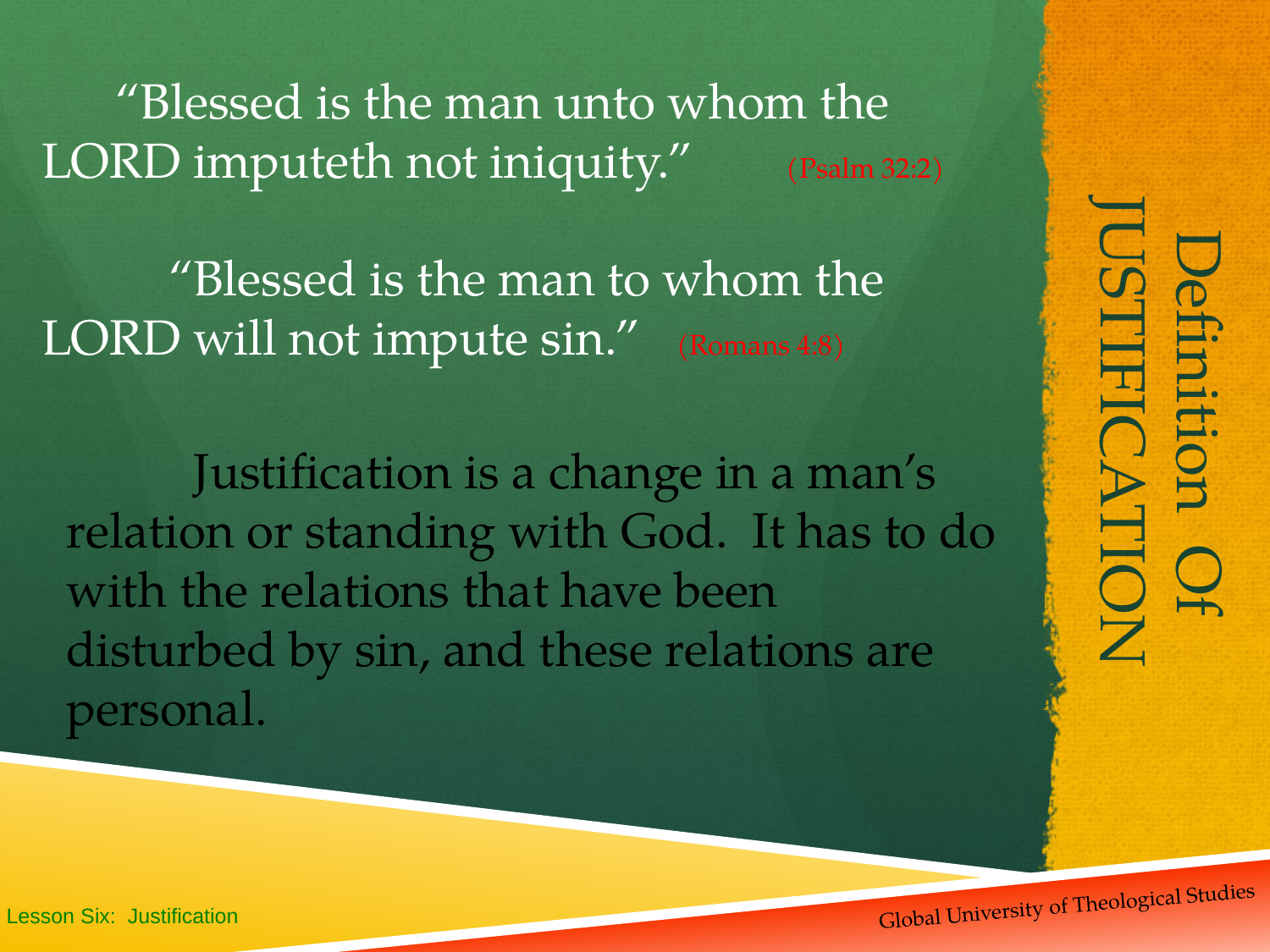

# Definition  Of  JUSTIFICATION
      “Blessed is the man unto whom the LORD imputeth not iniquity.”        (Psalm 32:2)

	“Blessed is the man to whom the LORD will not impute sin.”   	(Romans 4:8)

	Justification is a change in a man’s relation or standing with God.  It has to do with the relations that have been disturbed by sin, and these relations are personal.

 Global University of Theological Studies
Lesson Six:  Justification